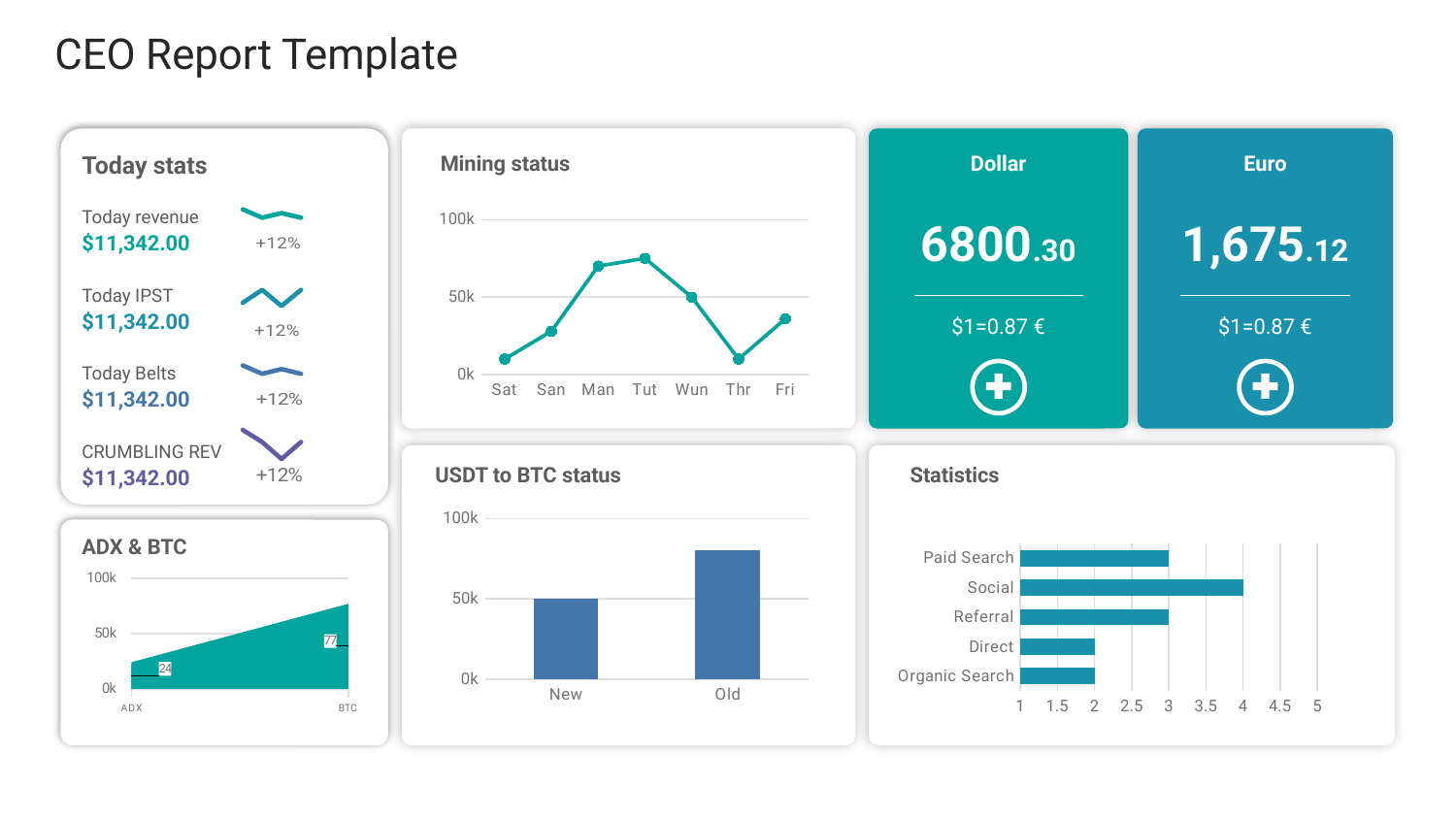

CEO Report Template

Today stats
 Mining status
Dollar
Euro

### Chart: +12%

| Category | Series 1 |
|---|---|
| Category 1 | 4.3 |
| Category 2 | 2.5 |
| Category 3 | 3.5 |
| Category 4 | 2.5 |

### Chart

| Category | Column1 |
|---|---|
| Sat | 10.0 |
| San | 28.0 |
| Man | 70.0 |
| Tut | 75.0 |
| Wun | 50.0 |
| Thr | 10.0 |
| Fri | 36.0 |
Today revenue
6800.30
1,675.12
$11,342.00

### Chart: +12%

| Category | Series 1 |
|---|---|
| Category 1 | 1.3 |
| Category 2 | 2.5 |
| Category 3 | 1.0 |
| Category 4 | 2.5 |
Today IPST
$11,342.00
$1=0.87 €
$1=0.87 €

### Chart: +12%

| Category | Series 1 |
|---|---|
| Category 1 | 4.3 |
| Category 2 | 2.5 |
| Category 3 | 3.5 |
| Category 4 | 2.5 |

Today Belts
$11,342.00

### Chart: +12%

| Category | Series 1 |
|---|---|
| Category 1 | 4.3 |
| Category 2 | 2.5 |
| Category 3 | 0.0 |
| Category 4 | 2.5 |
CRUMBLING REV

USDT to BTC status
Statistics
$11,342.00

### Chart

| Category | Series 3 |
|---|---|
| Organic Search | 2.0 |
| Direct | 2.0 |
| Referral | 3.0 |
| Social | 4.0 |
| Paid Search | 3.0 |

### Chart

| Category | Column1 |
|---|---|
| New | 50.0 |
| Old | 80.0 |
ADX & BTC

### Chart

| Category |  |  |
|---|---|---|
| ADX | 24.0 | 21.0 |
| BTC | 77.0 | 60.0 |